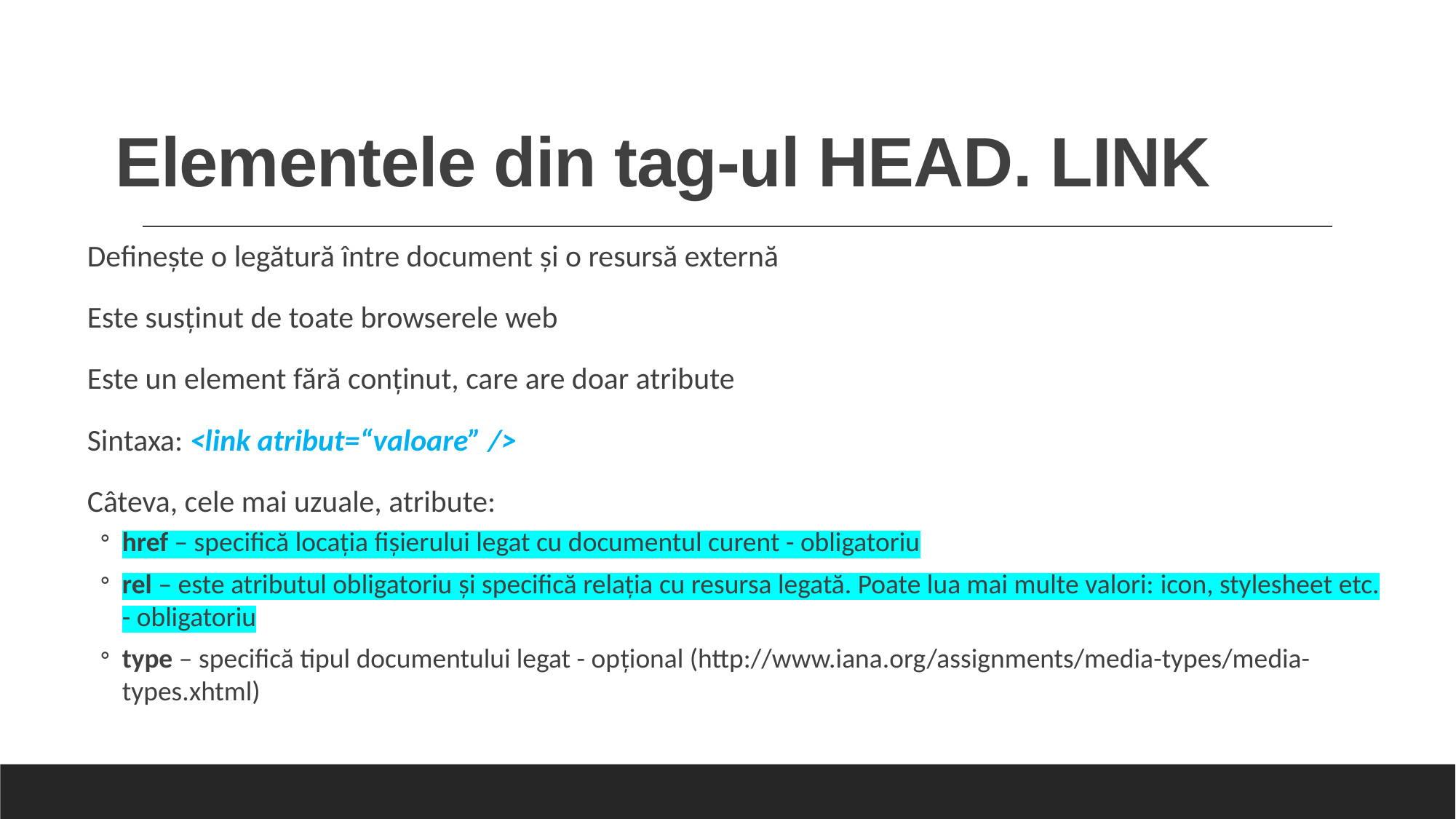

# Elementele din tag-ul HEAD. LINK
Defineşte o legătură între document şi o resursă externă
Este susţinut de toate browserele web
Este un element fără conţinut, care are doar atribute
Sintaxa: <link atribut=“valoare” />
Câteva, cele mai uzuale, atribute:
href – specifică locaţia fişierului legat cu documentul curent - obligatoriu
rel – este atributul obligatoriu şi specifică relaţia cu resursa legată. Poate lua mai multe valori: icon, stylesheet etc. - obligatoriu
type – specifică tipul documentului legat - opțional (http://www.iana.org/assignments/media-types/media-types.xhtml)